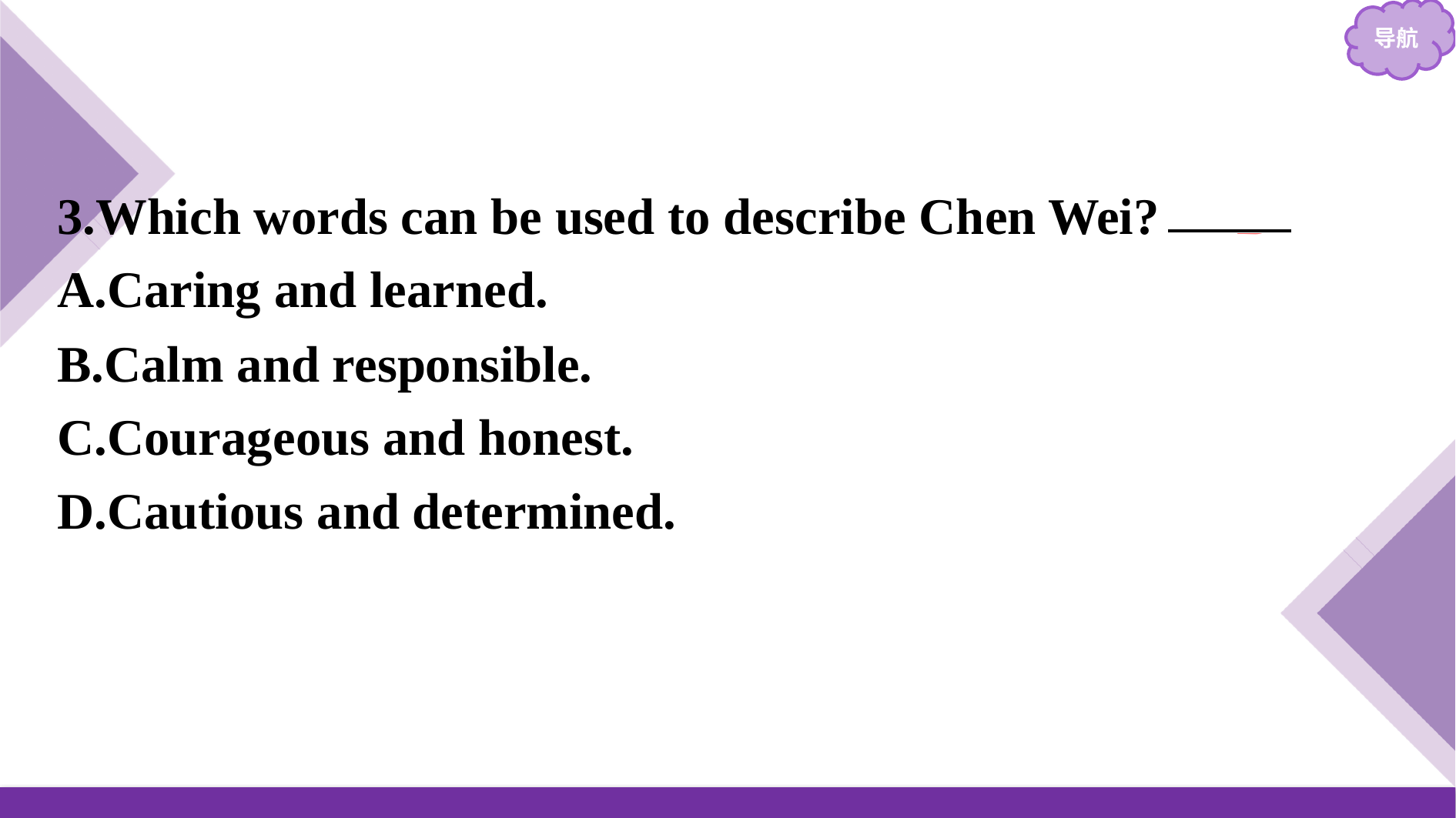

3.Which words can be used to describe Chen Wei?　B
A.Caring and learned.
B.Calm and responsible.
C.Courageous and honest.
D.Cautious and determined.